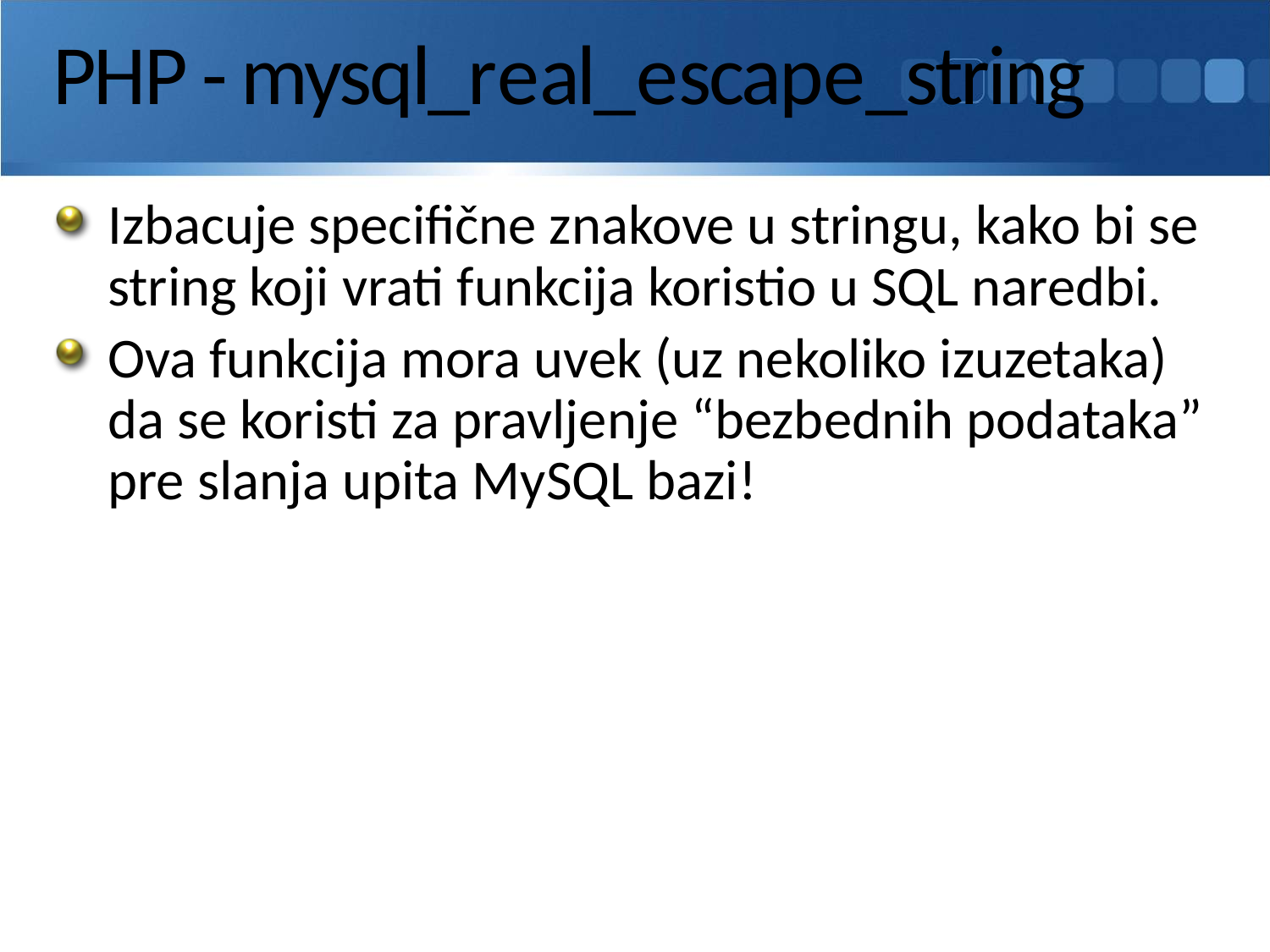

# PHP - mysql_real_escape_string
Izbacuje specifične znakove u stringu, kako bi se string koji vrati funkcija koristio u SQL naredbi.
Ova funkcija mora uvek (uz nekoliko izuzetaka) da se koristi za pravljenje “bezbednih podataka” pre slanja upita MySQL bazi!